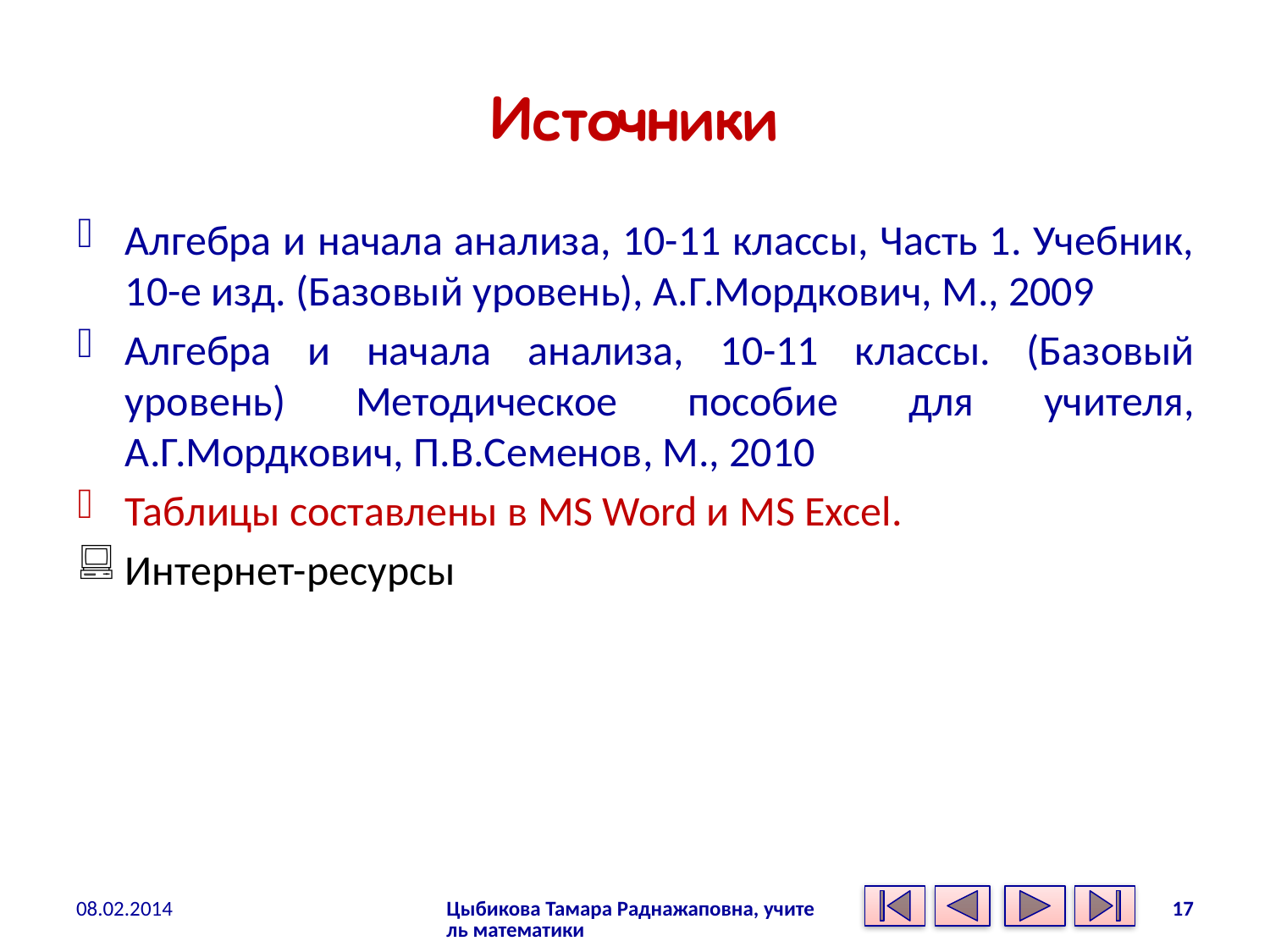

# Источники
Алгебра и начала анализа, 10-11 классы, Часть 1. Учебник, 10-е изд. (Базовый уровень), А.Г.Мордкович, М., 2009
Алгебра и начала анализа, 10-11 классы. (Базовый уровень) Методическое пособие для учителя, А.Г.Мордкович, П.В.Семенов, М., 2010
Таблицы составлены в MS Word и MS Excel.
Интернет-ресурсы

08.02.2014
Цыбикова Тамара Раднажаповна, учитель математики
17